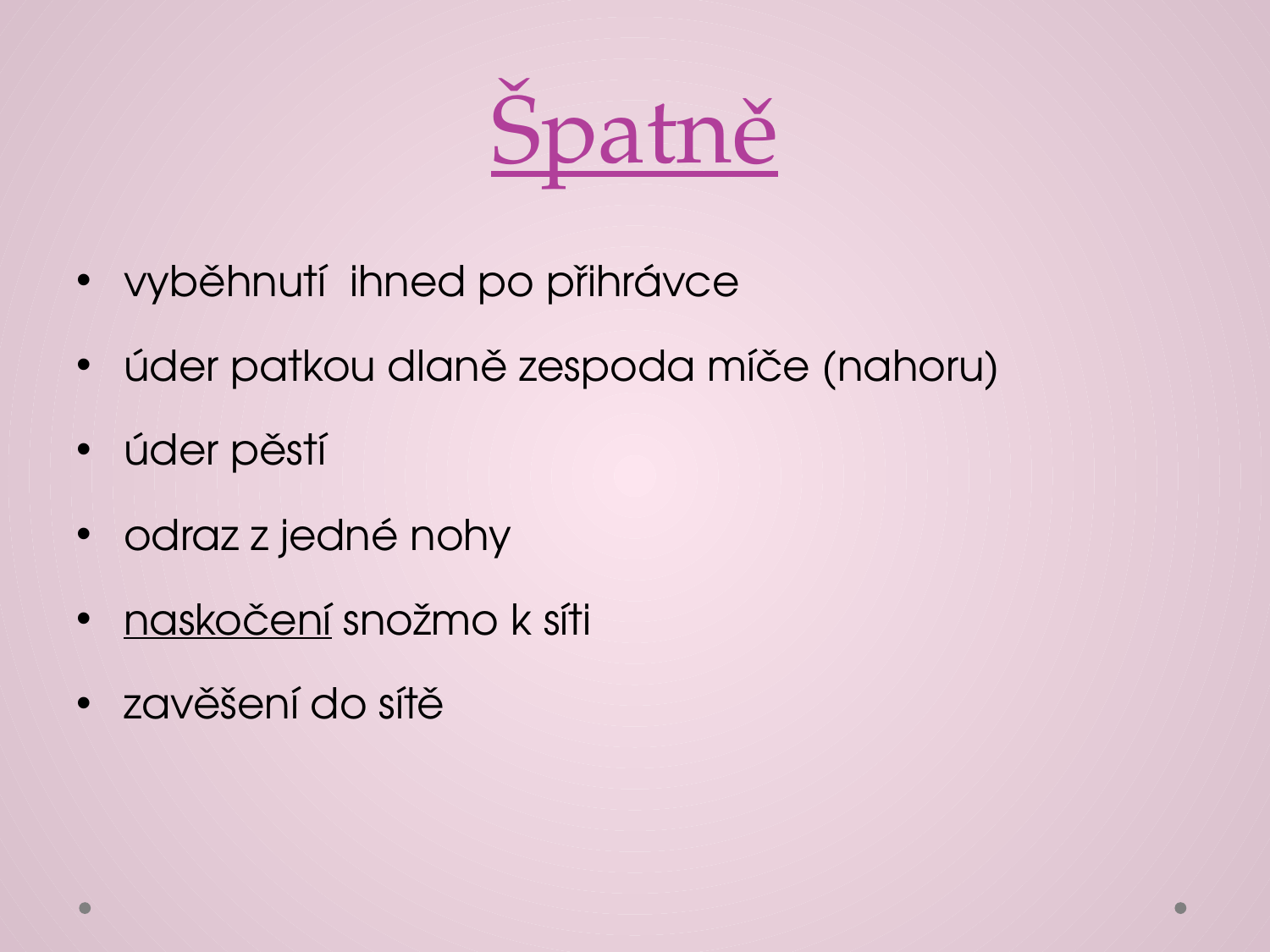

# Špatně
vyběhnutí  ihned po přihrávce
úder patkou dlaně zespoda míče (nahoru)
úder pěstí
odraz z jedné nohy
naskočení snožmo k síti
zavěšení do sítě